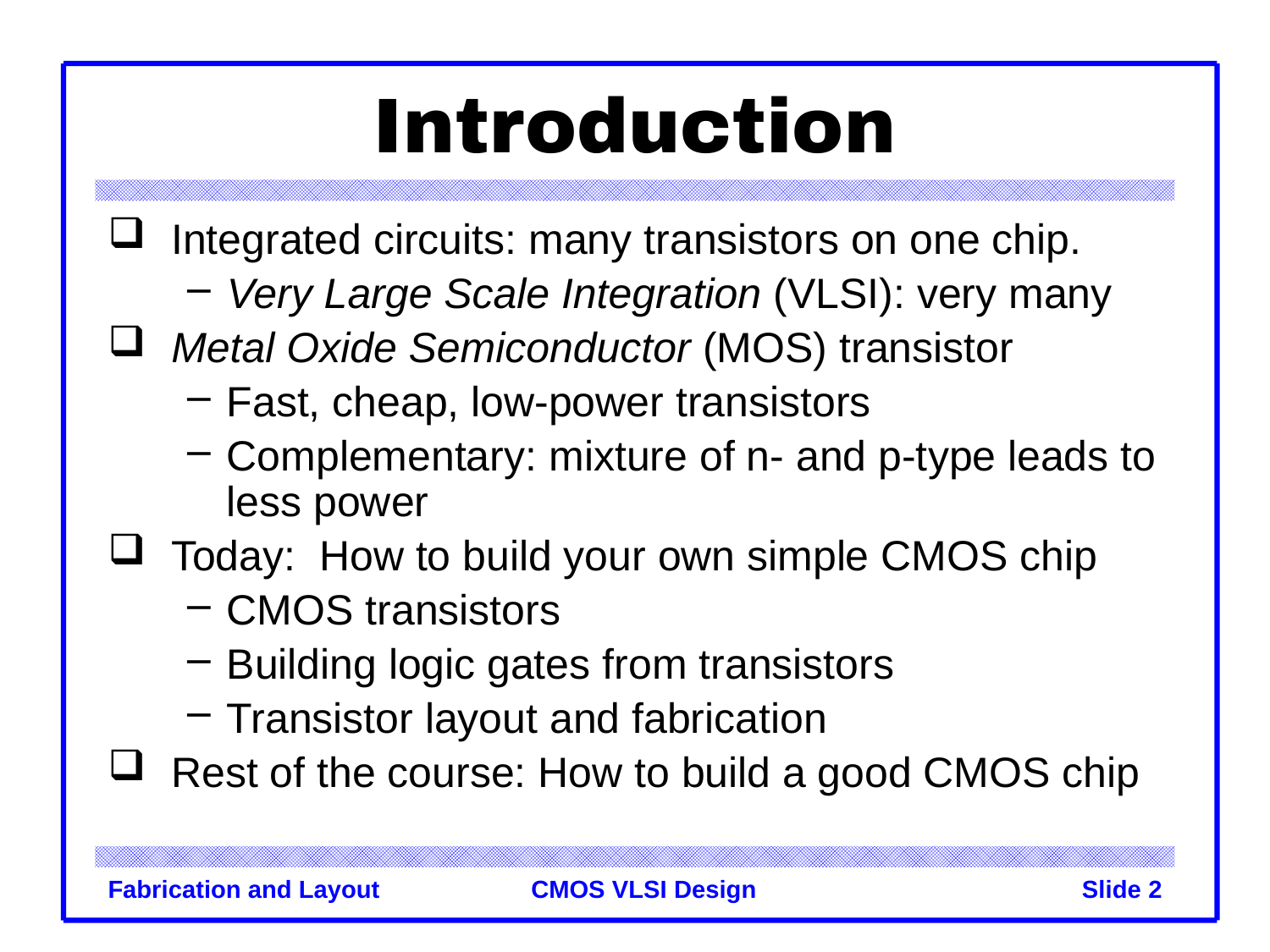

# Introduction
Integrated circuits: many transistors on one chip.
Very Large Scale Integration (VLSI): very many
Metal Oxide Semiconductor (MOS) transistor
Fast, cheap, low-power transistors
Complementary: mixture of n- and p-type leads to less power
Today:  How to build your own simple CMOS chip
CMOS transistors
Building logic gates from transistors
Transistor layout and fabrication
Rest of the course: How to build a good CMOS chip

Fabrication and Layout
Slide 2